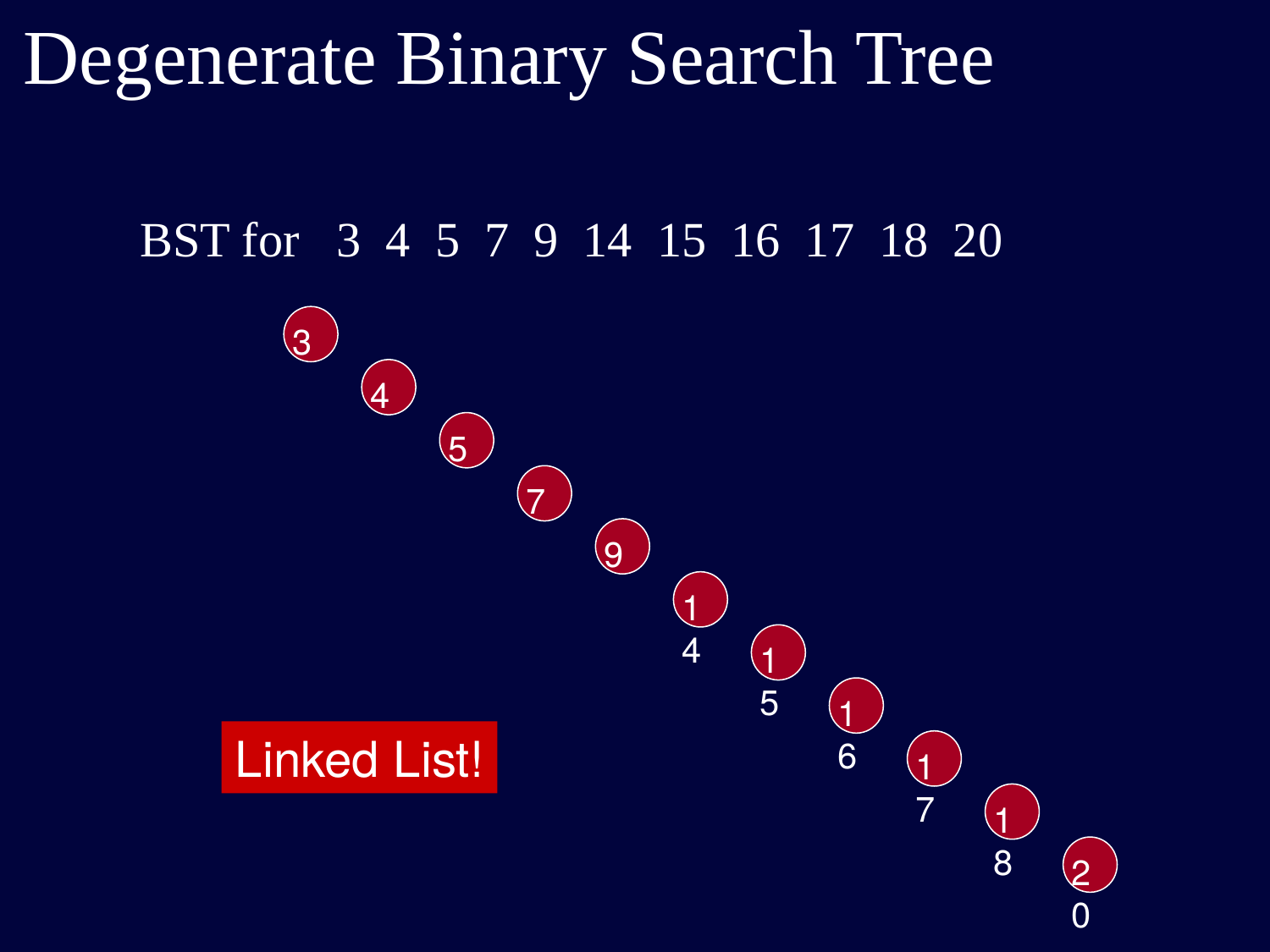

# Degenerate Binary Search Tree
BST for   3  4  5  7  9  14  15  16  17  18  20

3

4

5

7

9

14

15

16

17

18

20
Linked List!